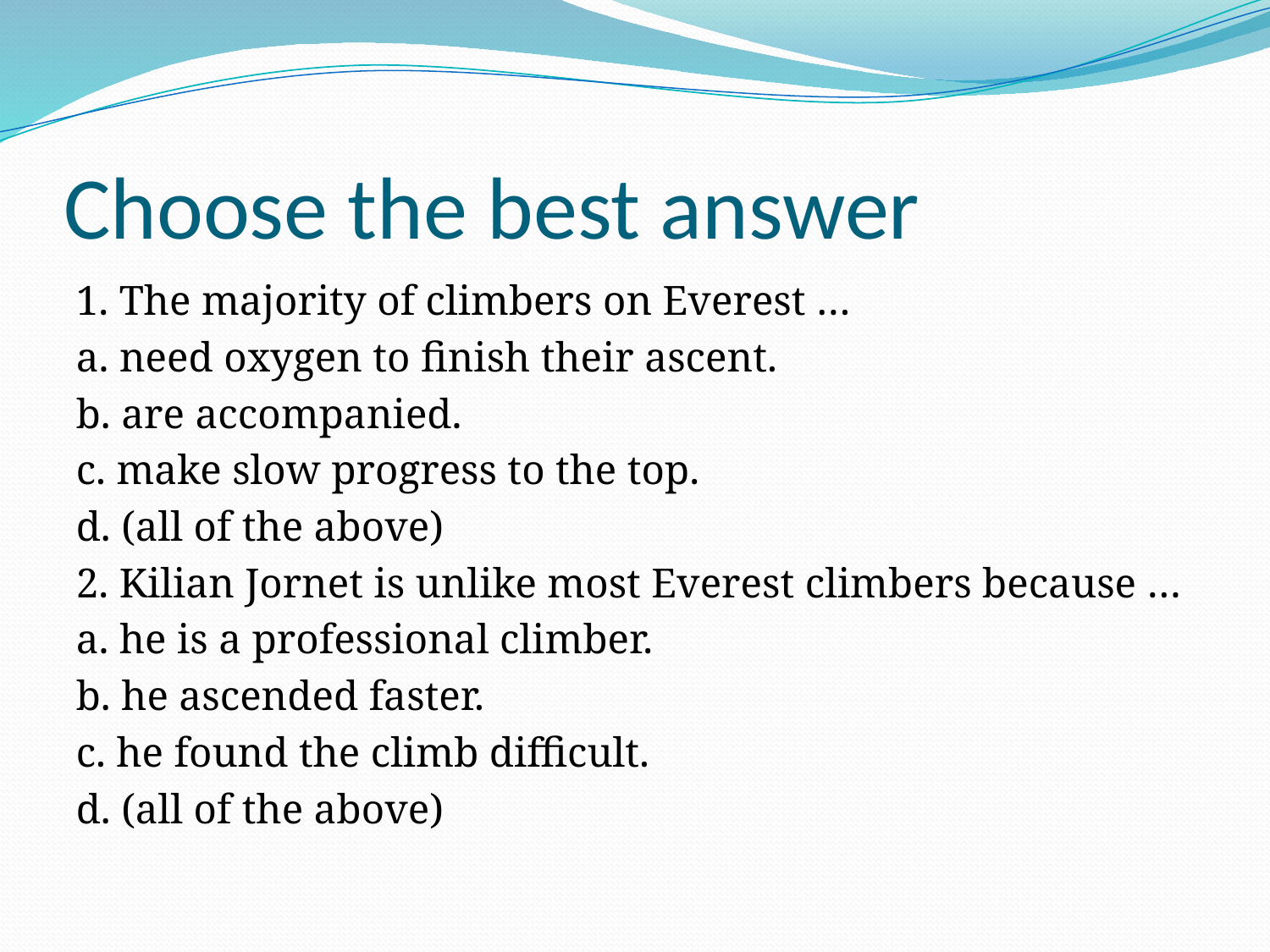

# Choose the best answer
1. The majority of climbers on Everest …
a. need oxygen to finish their ascent.
b. are accompanied.
c. make slow progress to the top.
d. (all of the above)
2. Kilian Jornet is unlike most Everest climbers because …
a. he is a professional climber.
b. he ascended faster.
c. he found the climb difficult.
d. (all of the above)